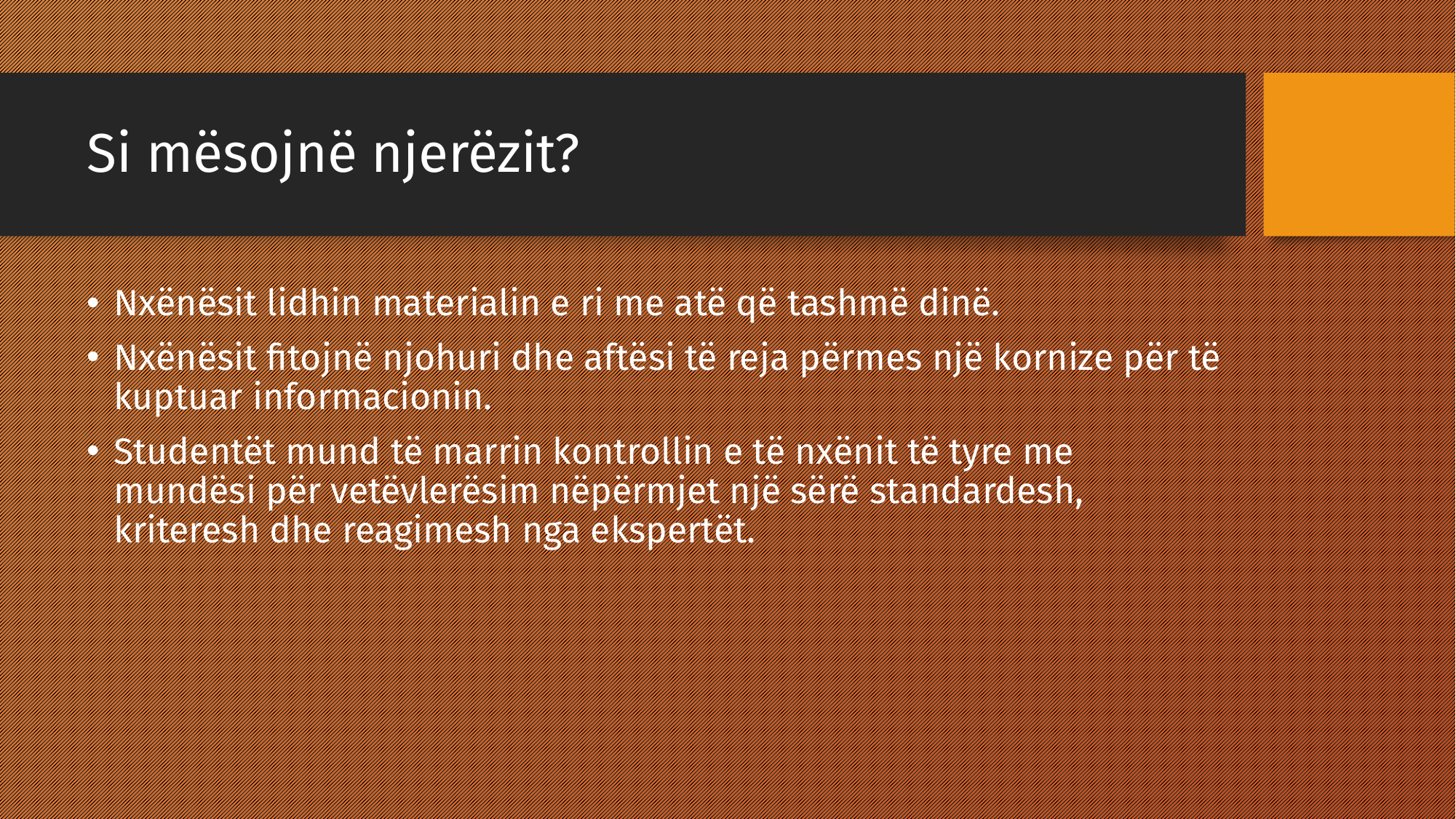

# Si mësojnë njerëzit?
Nxënësit lidhin materialin e ri me atë që tashmë dinë.
Nxënësit fitojnë njohuri dhe aftësi të reja përmes një kornize për të kuptuar informacionin.
Studentët mund të marrin kontrollin e të nxënit të tyre me mundësi për vetëvlerësim nëpërmjet një sërë standardesh, kriteresh dhe reagimesh nga ekspertët.